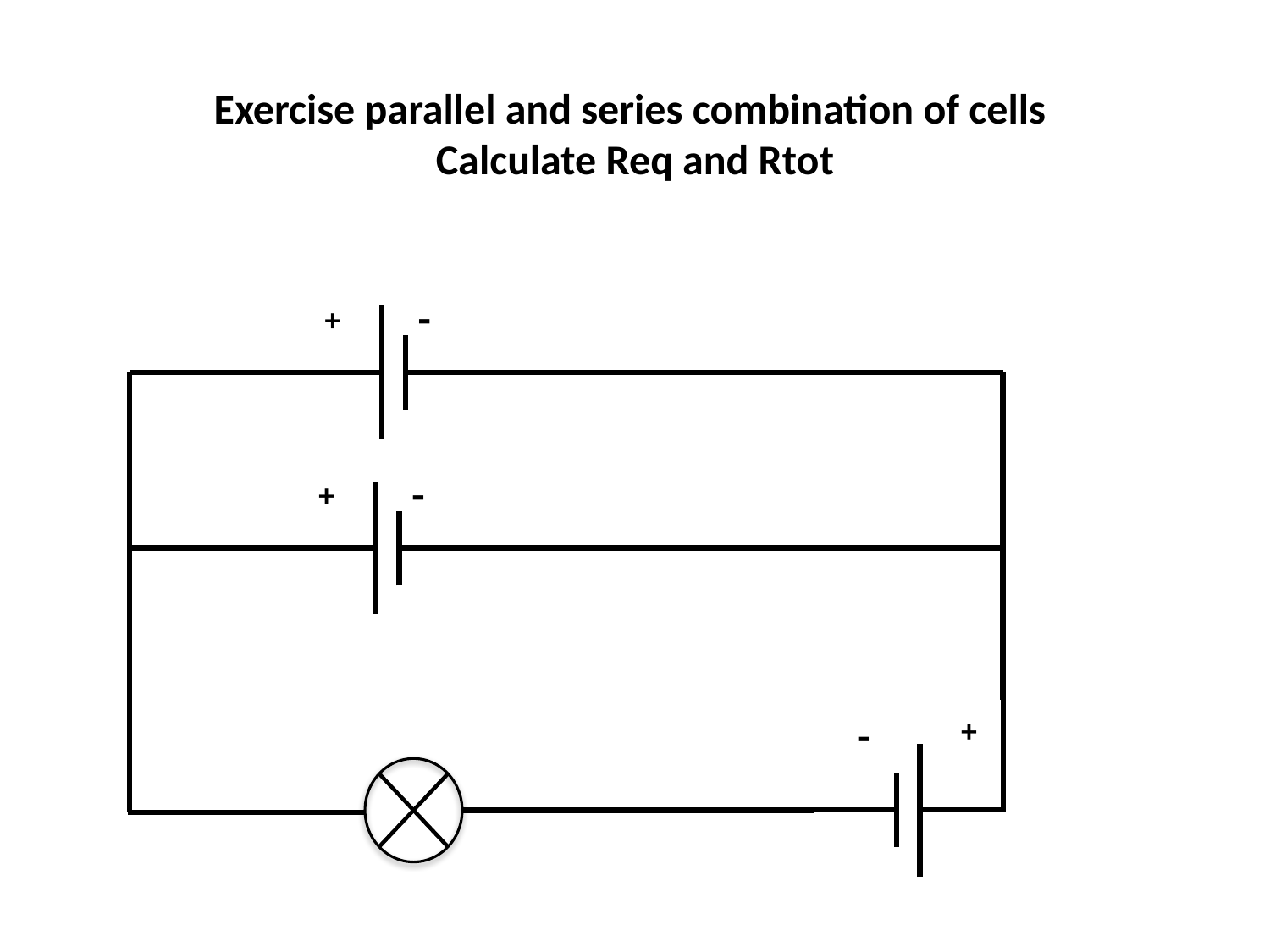

Exercise parallel and series combination of cells
Calculate Req and Rtot
-
+
-
+
-
+